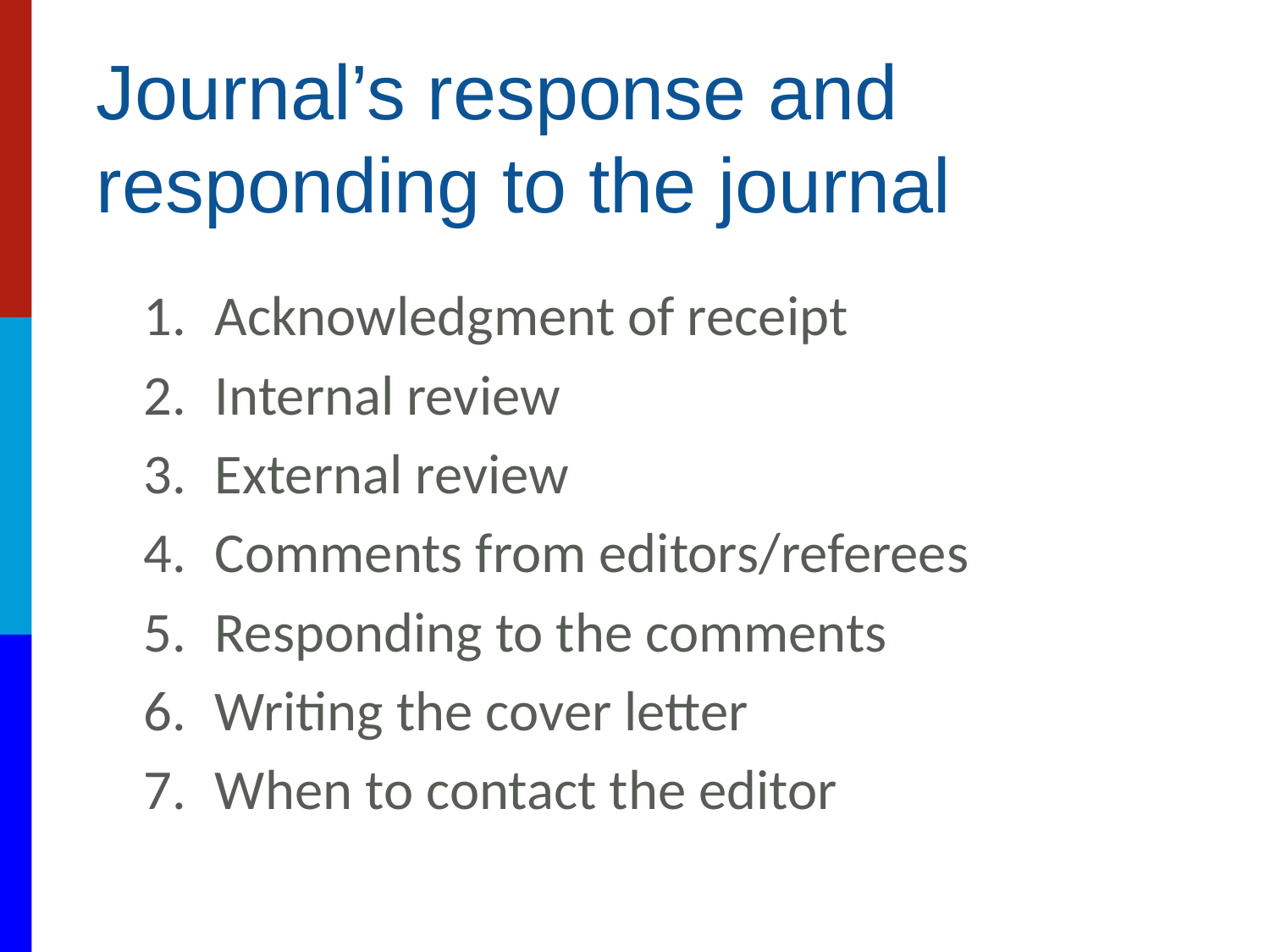

# Journal’s response and responding to the journal
Acknowledgment of receipt
Internal review
External review
Comments from editors/referees
Responding to the comments
Writing the cover letter
When to contact the editor